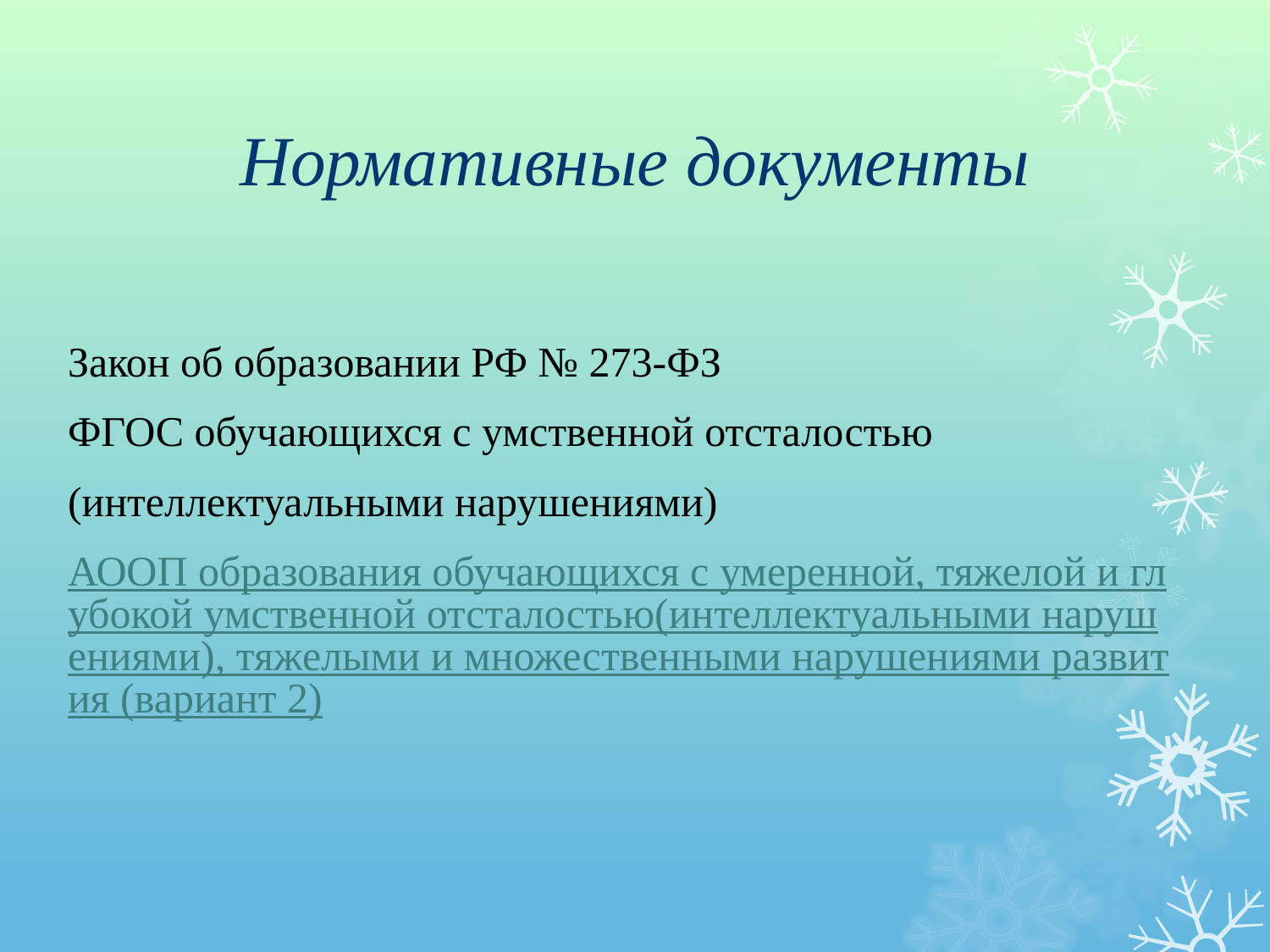

# Нормативные документы
Закон об образовании РФ № 273-ФЗ
ФГОС обучающихся с умственной отсталостью
(интеллектуальными нарушениями)
АООП образования обучающихся с умеренной, тяжелой и глубокой умственной отсталостью(интеллектуальными нарушениями), тяжелыми и множественными нарушениями развития (вариант 2)